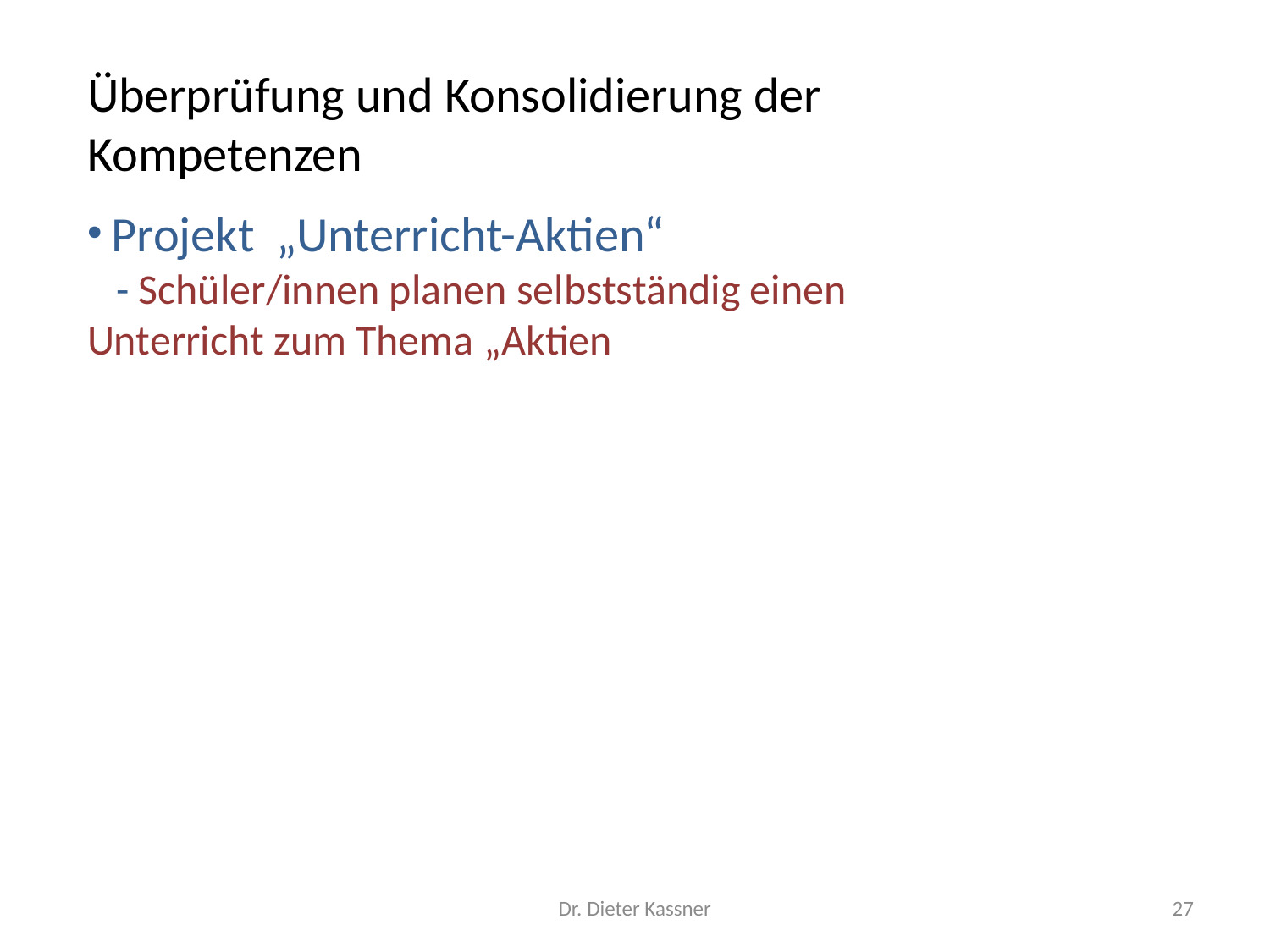

Überprüfung und Konsolidierung der Kompetenzen
 Projekt  „Unterricht-Aktien“
   - Schüler/innen planen selbstständig einen Unterricht zum Thema „Aktien

Dr. Dieter Kassner
27